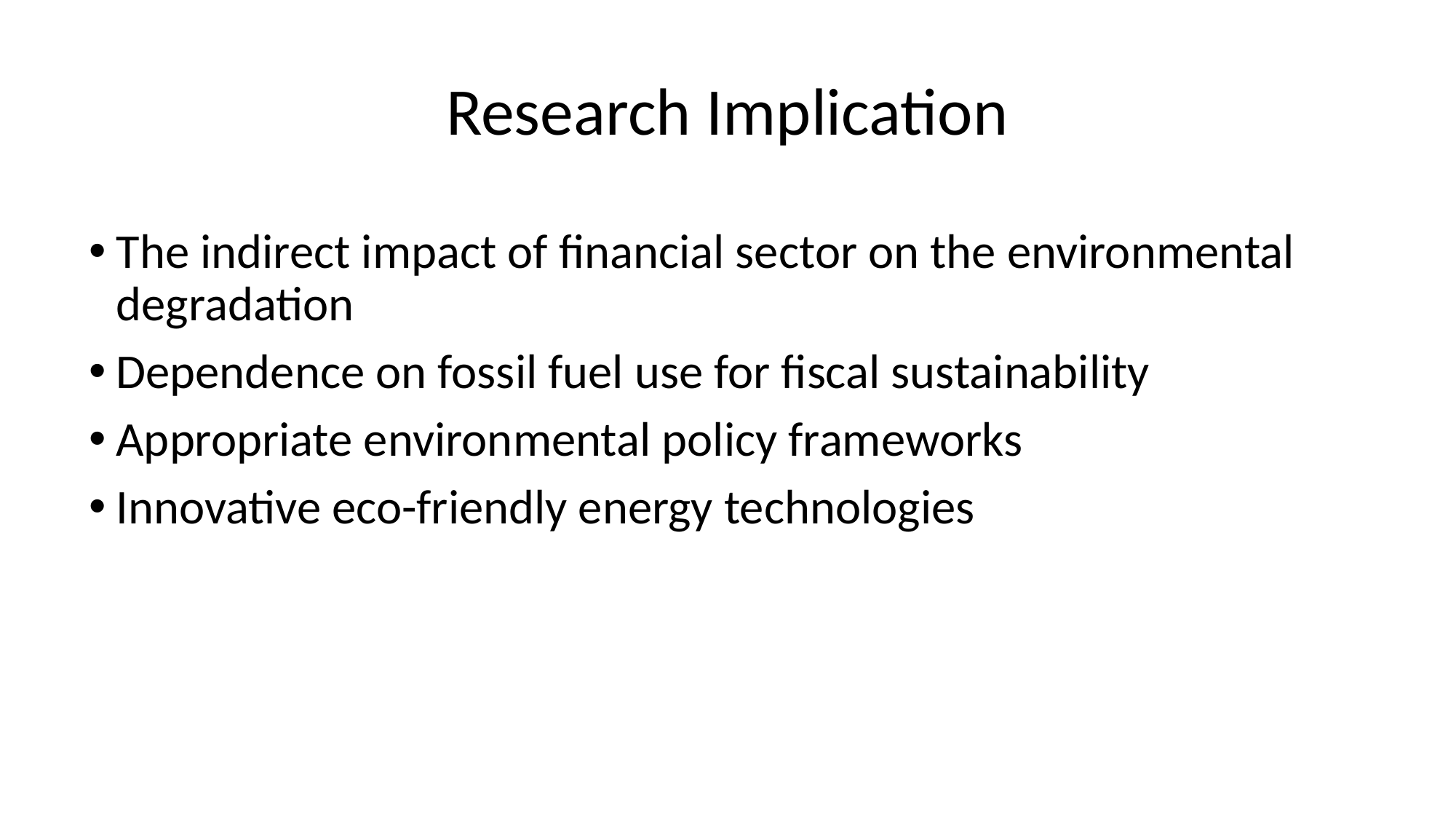

# Research Implication
The indirect impact of financial sector on the environmental degradation
Dependence on fossil fuel use for fiscal sustainability
Appropriate environmental policy frameworks
Innovative eco-friendly energy technologies